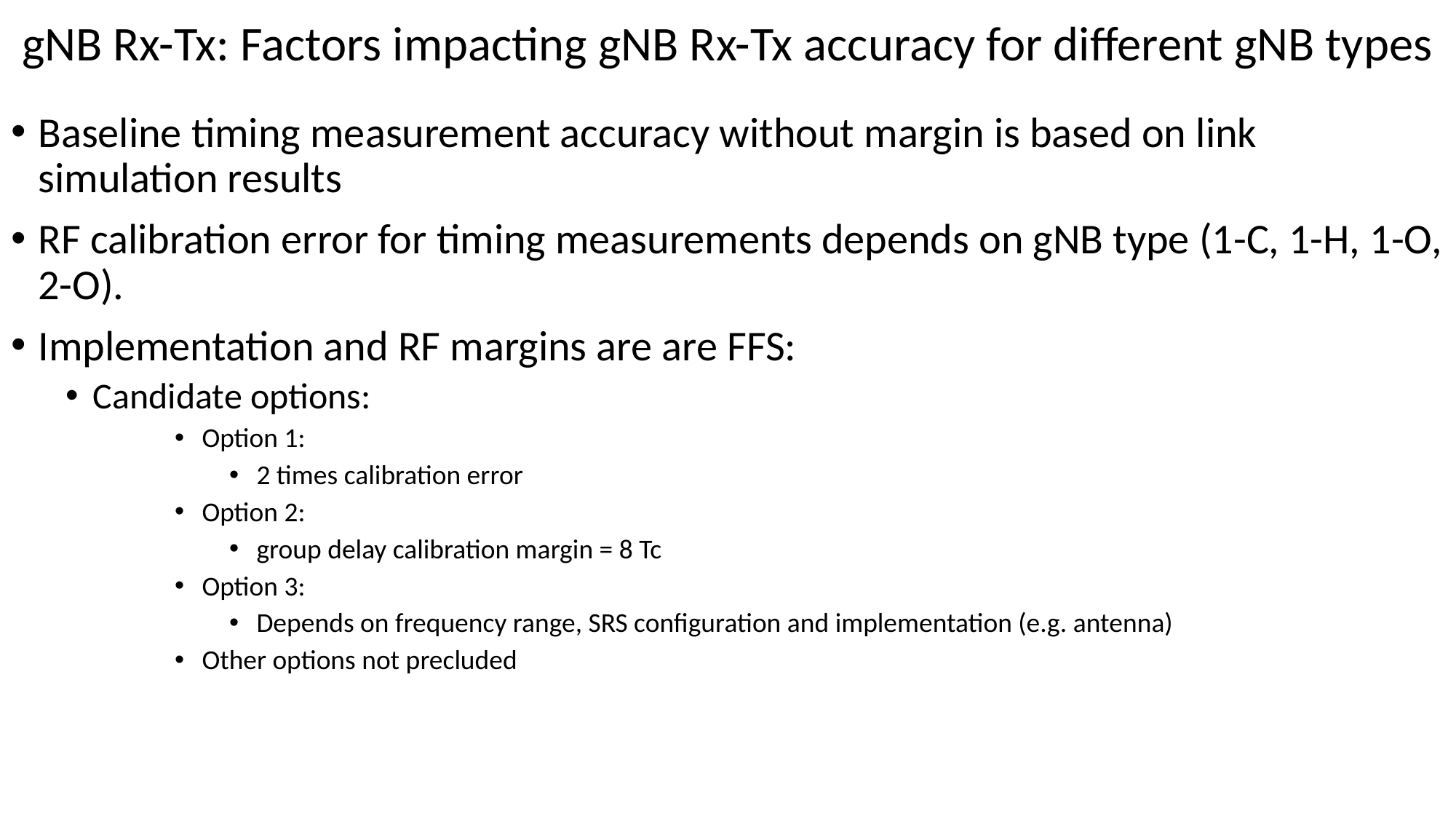

# gNB Rx-Tx: Factors impacting gNB Rx-Tx accuracy for different gNB types
Baseline timing measurement accuracy without margin is based on link simulation results
RF calibration error for timing measurements depends on gNB type (1-C, 1-H, 1-O, 2-O).
Implementation and RF margins are are FFS:
Candidate options:
Option 1:
2 times calibration error
Option 2:
group delay calibration margin = 8 Tc
Option 3:
Depends on frequency range, SRS configuration and implementation (e.g. antenna)
Other options not precluded